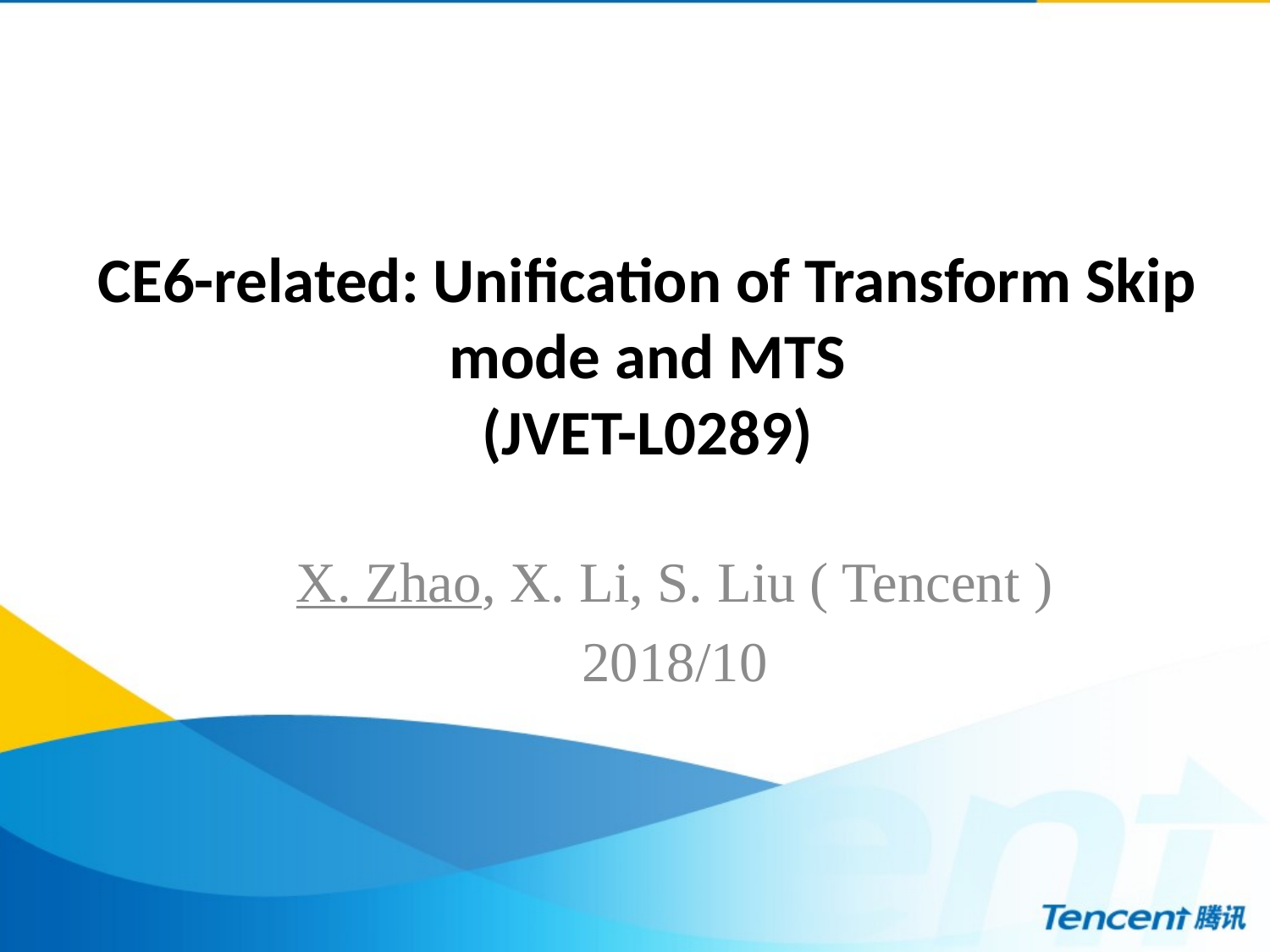

# CE6-related: Unification of Transform Skip mode and MTS (JVET-L0289)
X. Zhao, X. Li, S. Liu ( Tencent )
2018/10